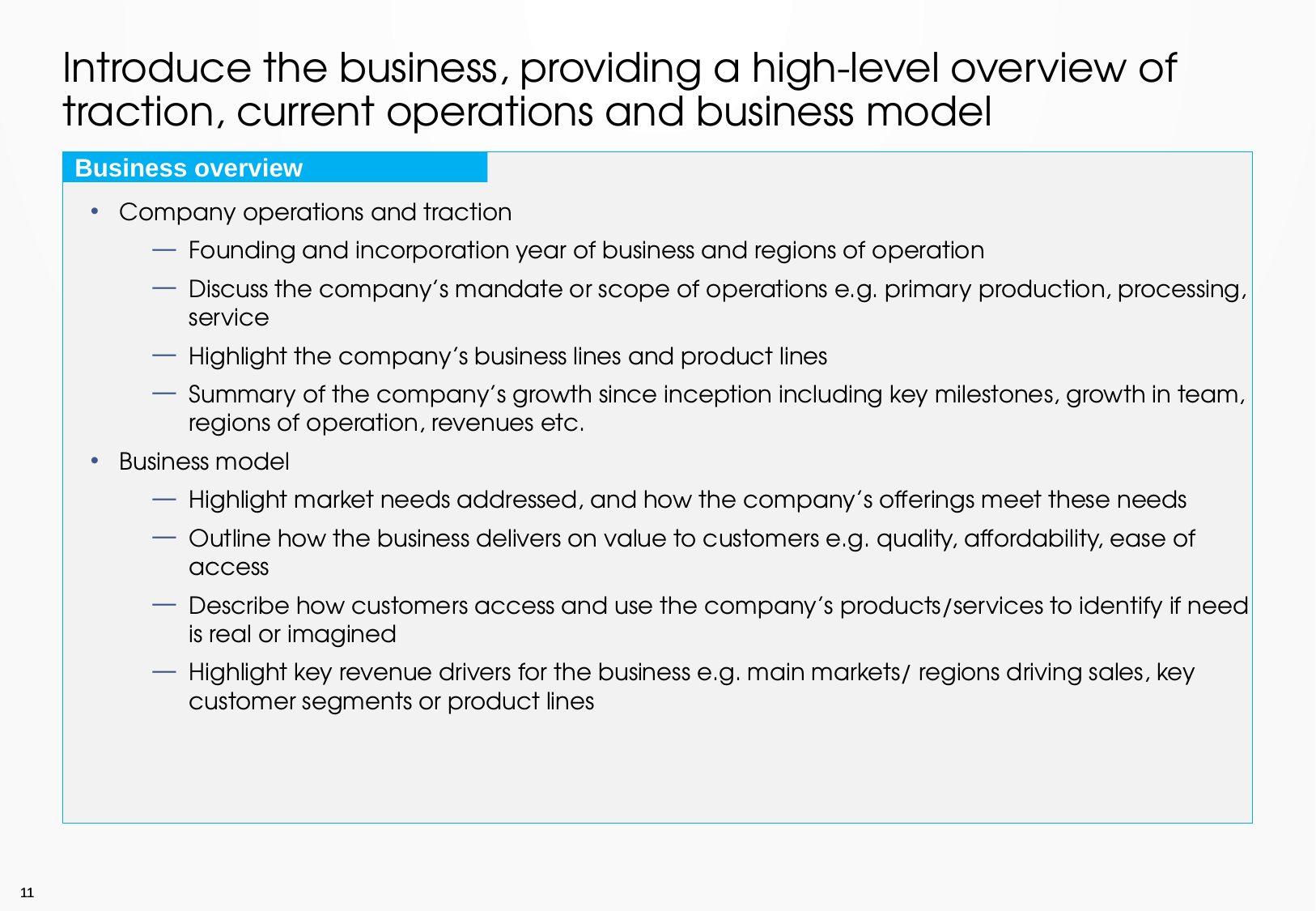

# Introduce the business, providing a high-level overview of traction, current operations and business model

Company operations and traction
Founding and incorporation year of business and regions of operation
Discuss the company’s mandate or scope of operations e.g. primary production, processing, service
Highlight the company’s business lines and product lines
Summary of the company’s growth since inception including key milestones, growth in team, regions of operation, revenues etc.
Business model
Highlight market needs addressed, and how the company’s offerings meet these needs
Outline how the business delivers on value to customers e.g. quality, affordability, ease of access
Describe how customers access and use the company’s products/services to identify if need is real or imagined
Highlight key revenue drivers for the business e.g. main markets/ regions driving sales, key customer segments or product lines

Business overview

11